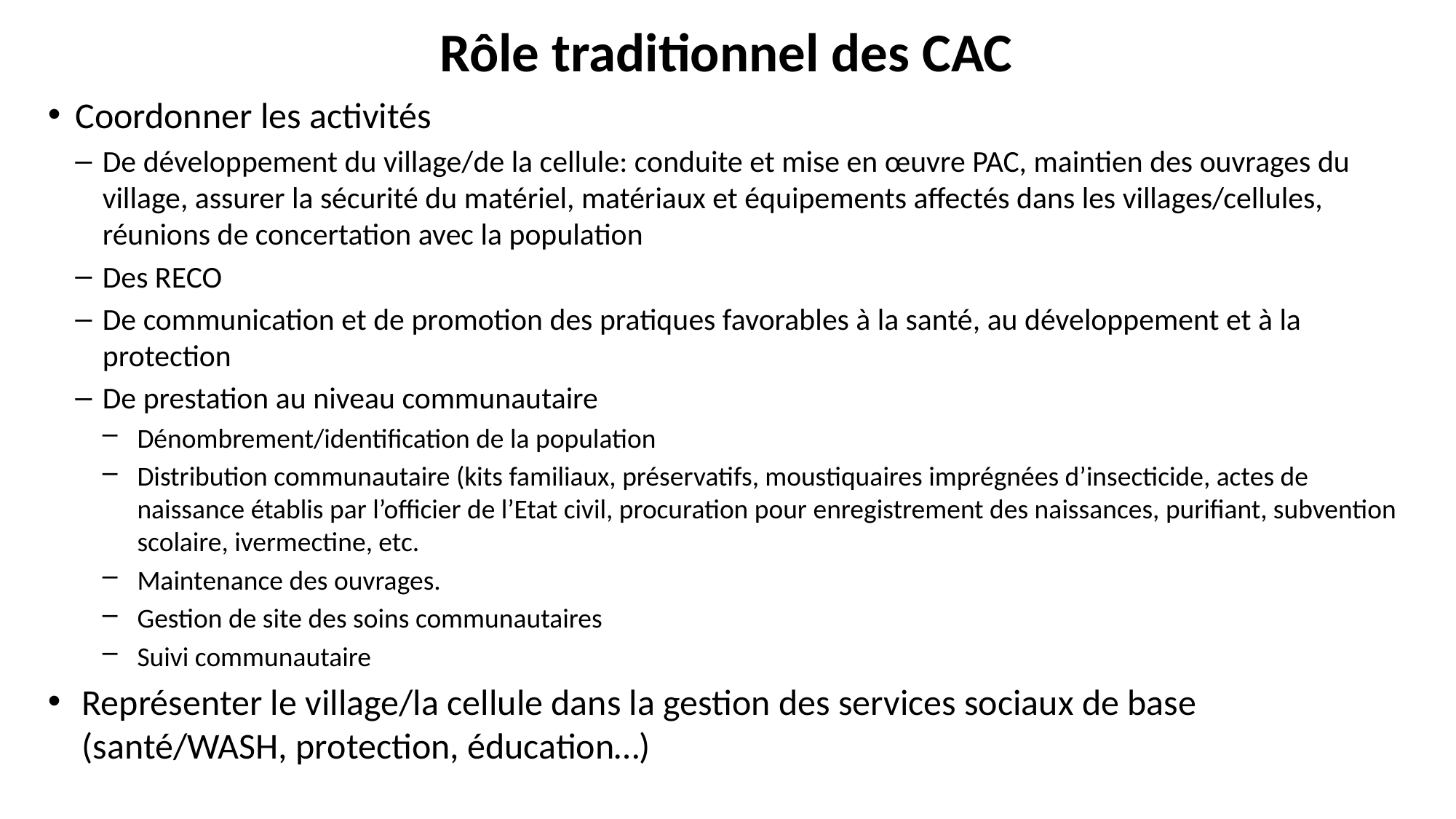

# Rôle traditionnel des CAC
Coordonner les activités
De développement du village/de la cellule: conduite et mise en œuvre PAC, maintien des ouvrages du village, assurer la sécurité du matériel, matériaux et équipements affectés dans les villages/cellules,  réunions de concertation avec la population
Des RECO
De communication et de promotion des pratiques favorables à la santé, au développement et à la protection
De prestation au niveau communautaire
Dénombrement/identification de la population
Distribution communautaire (kits familiaux, préservatifs, moustiquaires imprégnées d’insecticide, actes de naissance établis par l’officier de l’Etat civil, procuration pour enregistrement des naissances, purifiant, subvention scolaire, ivermectine, etc.
Maintenance des ouvrages.
Gestion de site des soins communautaires
Suivi communautaire
Représenter le village/la cellule dans la gestion des services sociaux de base (santé/WASH, protection, éducation…)